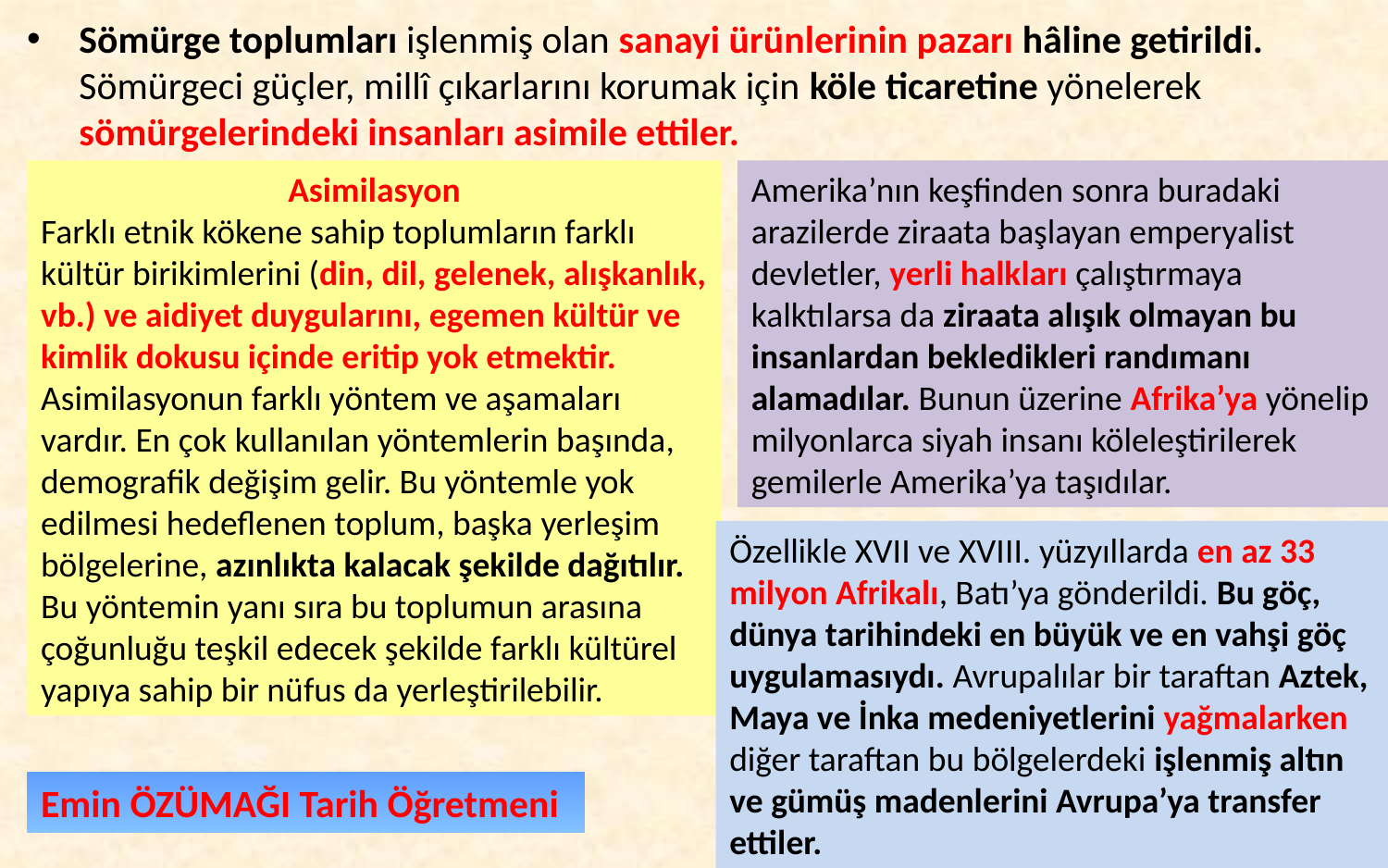

Sömürge toplumları işlenmiş olan sanayi ürünlerinin pazarı hâline getirildi. Sömürgeci güçler, millî çıkarlarını korumak için köle ticaretine yönelerek sömürgelerindeki insanları asimile ettiler.
Asimilasyon
Farklı etnik kökene sahip toplumların farklı kültür birikimlerini (din, dil, gelenek, alışkanlık,
vb.) ve aidiyet duygularını, egemen kültür ve kimlik dokusu içinde eritip yok etmektir.
Asimilasyonun farklı yöntem ve aşamaları vardır. En çok kullanılan yöntemlerin başında,
demografik değişim gelir. Bu yöntemle yok edilmesi hedeflenen toplum, başka yerleşim
bölgelerine, azınlıkta kalacak şekilde dağıtılır. Bu yöntemin yanı sıra bu toplumun arasına
çoğunluğu teşkil edecek şekilde farklı kültürel yapıya sahip bir nüfus da yerleştirilebilir.
Amerika’nın keşfinden sonra buradaki arazilerde ziraata başlayan emperyalist devletler, yerli halkları çalıştırmaya kalktılarsa da ziraata alışık olmayan bu insanlardan bekledikleri randımanı
alamadılar. Bunun üzerine Afrika’ya yönelip milyonlarca siyah insanı köleleştirilerek gemilerle Amerika’ya taşıdılar.
Özellikle XVII ve XVIII. yüzyıllarda en az 33 milyon Afrikalı, Batı’ya gönderildi. Bu göç, dünya tarihindeki en büyük ve en vahşi göç uygulamasıydı. Avrupalılar bir taraftan Aztek, Maya ve İnka medeniyetlerini yağmalarken diğer taraftan bu bölgelerdeki işlenmiş altın ve gümüş madenlerini Avrupa’ya transfer ettiler.
Emin ÖZÜMAĞI Tarih Öğretmeni